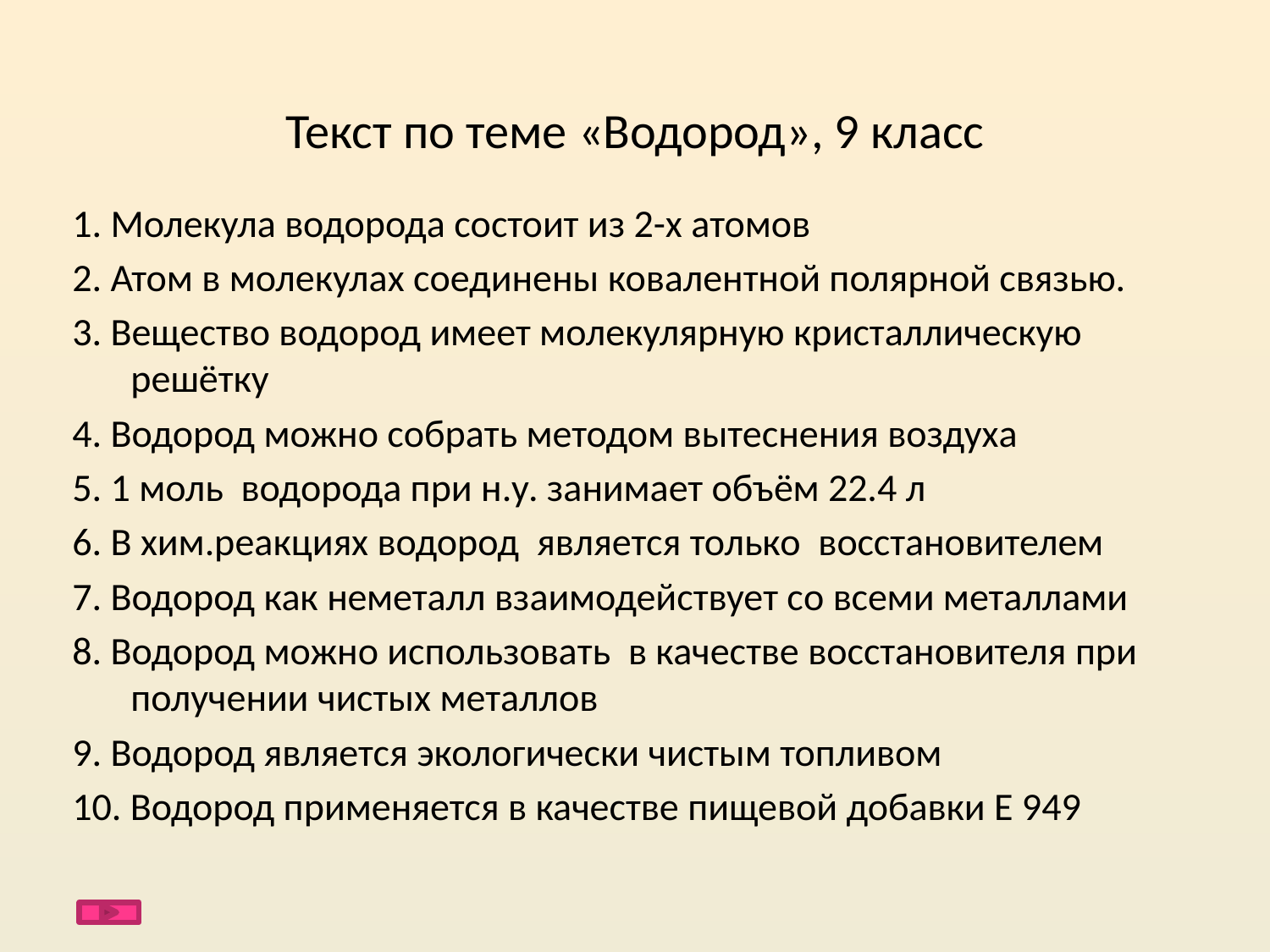

# Текст по теме «Водород», 9 класс

1. Молекула водорода состоит из 2-х атомов
2. Атом в молекулах соединены ковалентной полярной связью.
3. Вещество водород имеет молекулярную кристаллическую решётку
4. Водород можно собрать методом вытеснения воздуха
5. 1 моль  водорода при н.у. занимает объём 22.4 л
6. В хим.реакциях водород  является только  восстановителем
7. Водород как неметалл взаимодействует со всеми металлами
8. Водород можно использовать  в качестве восстановителя при     получении чистых металлов
9. Водород является экологически чистым топливом
10. Водород применяется в качестве пищевой добавки Е 949